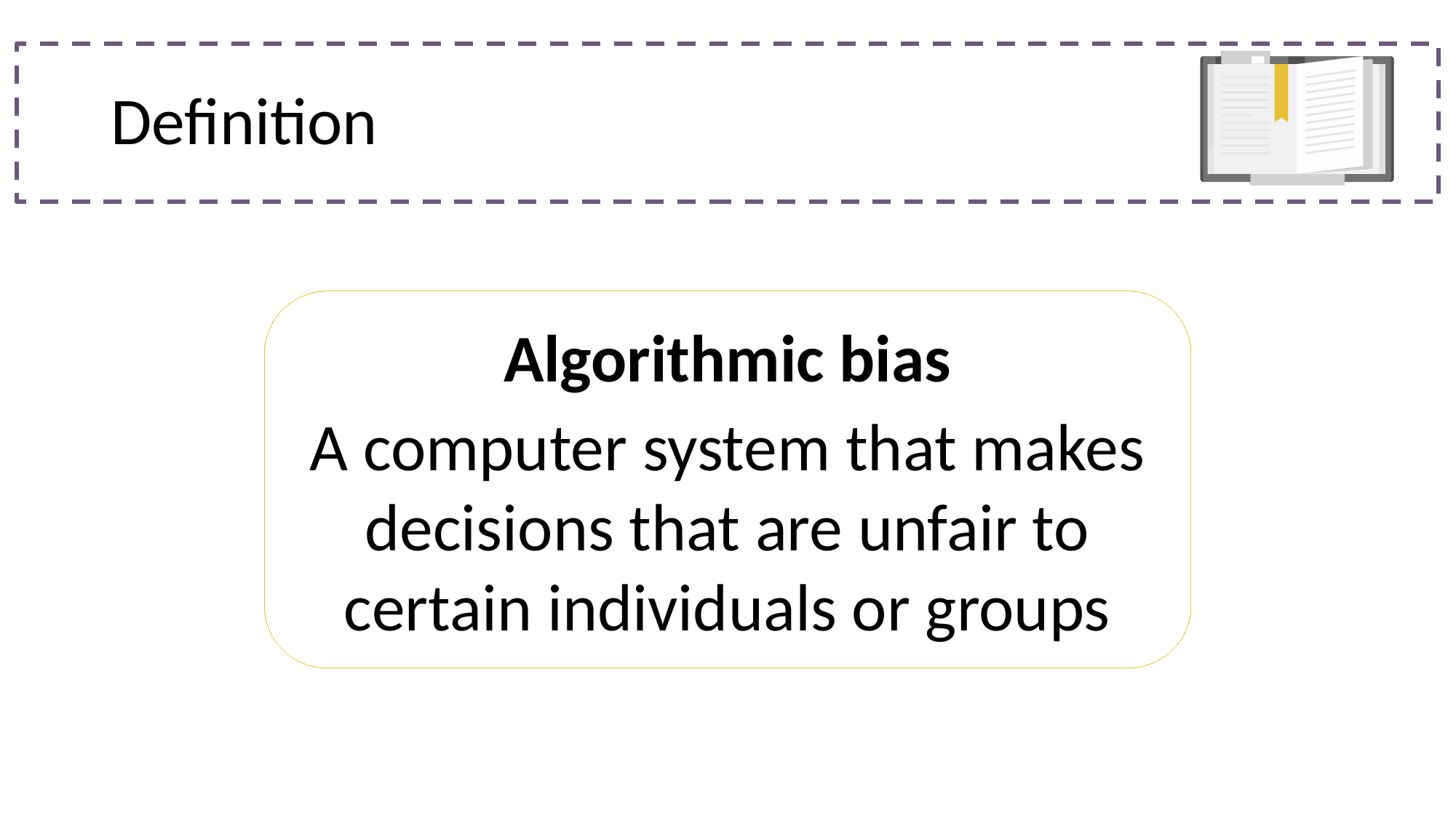

# Definition
Algorithmic bias
A computer system that makes decisions that are unfair to certain individuals or groups